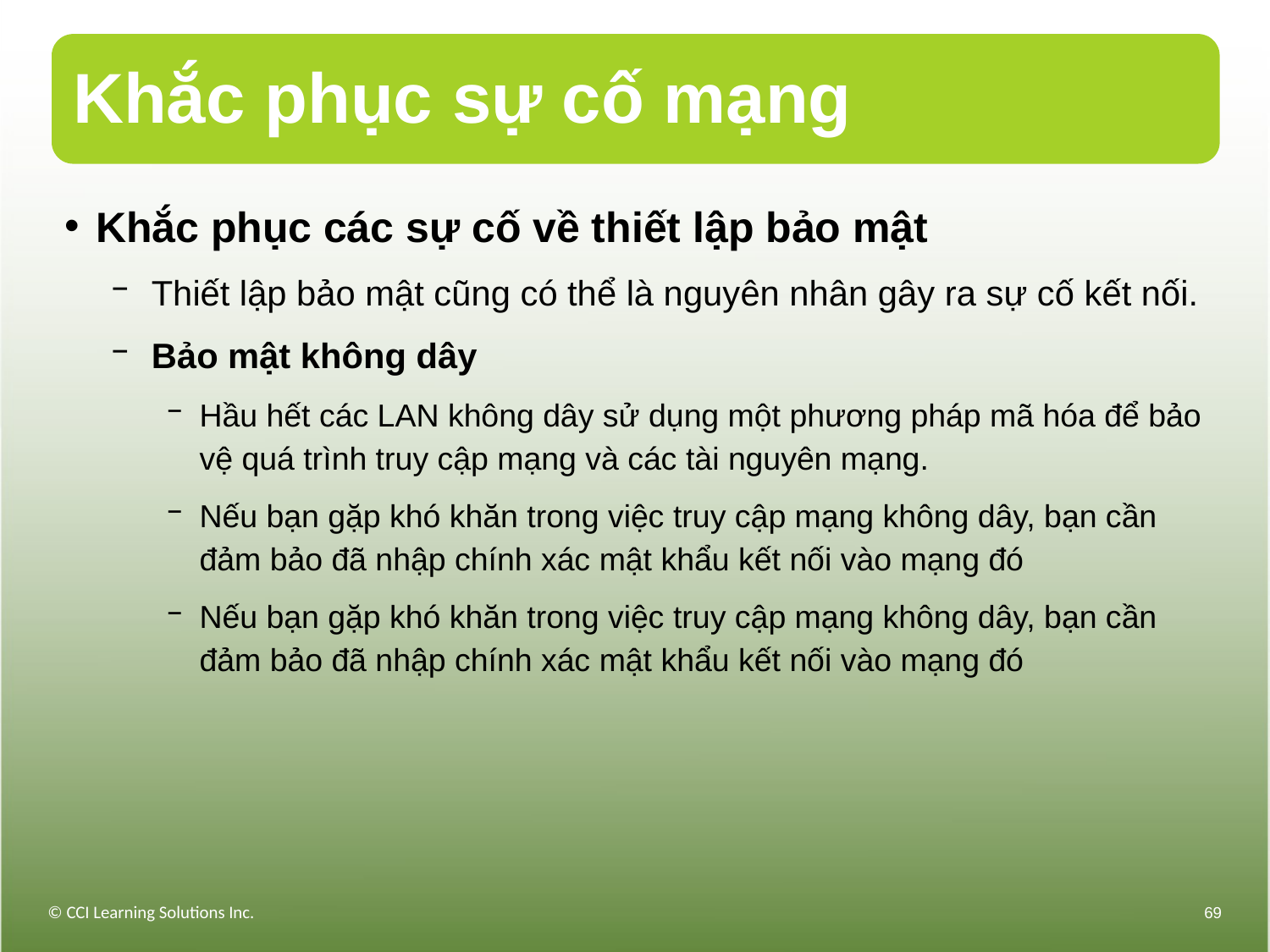

# Khắc phục sự cố mạng
Khắc phục các sự cố về thiết lập bảo mật
Thiết lập bảo mật cũng có thể là nguyên nhân gây ra sự cố kết nối.
Bảo mật không dây
Hầu hết các LAN không dây sử dụng một phương pháp mã hóa để bảo vệ quá trình truy cập mạng và các tài nguyên mạng.
Nếu bạn gặp khó khăn trong việc truy cập mạng không dây, bạn cần đảm bảo đã nhập chính xác mật khẩu kết nối vào mạng đó
Nếu bạn gặp khó khăn trong việc truy cập mạng không dây, bạn cần đảm bảo đã nhập chính xác mật khẩu kết nối vào mạng đó
© CCI Learning Solutions Inc.
69